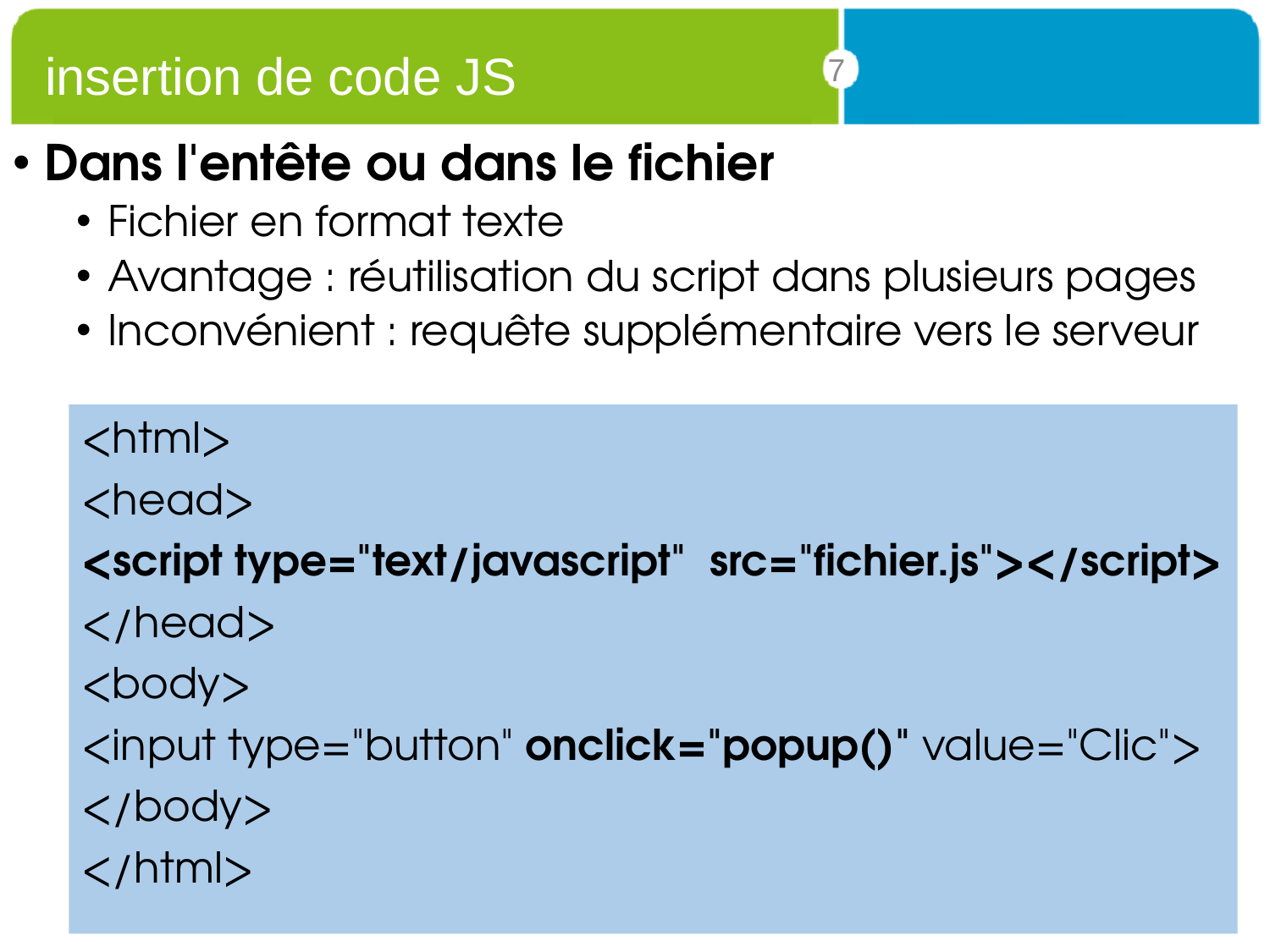

# insertion de code JS
7
Dans l'entête ou dans le fichier
Fichier en format texte
Avantage : réutilisation du script dans plusieurs pages
Inconvénient : requête supplémentaire vers le serveur

<html>
<head>
<script type="text/javascript"  src="fichier.js"></script>
</head>
<body>
<input type="button" onclick="popup()" value="Clic">
</body>
</html>